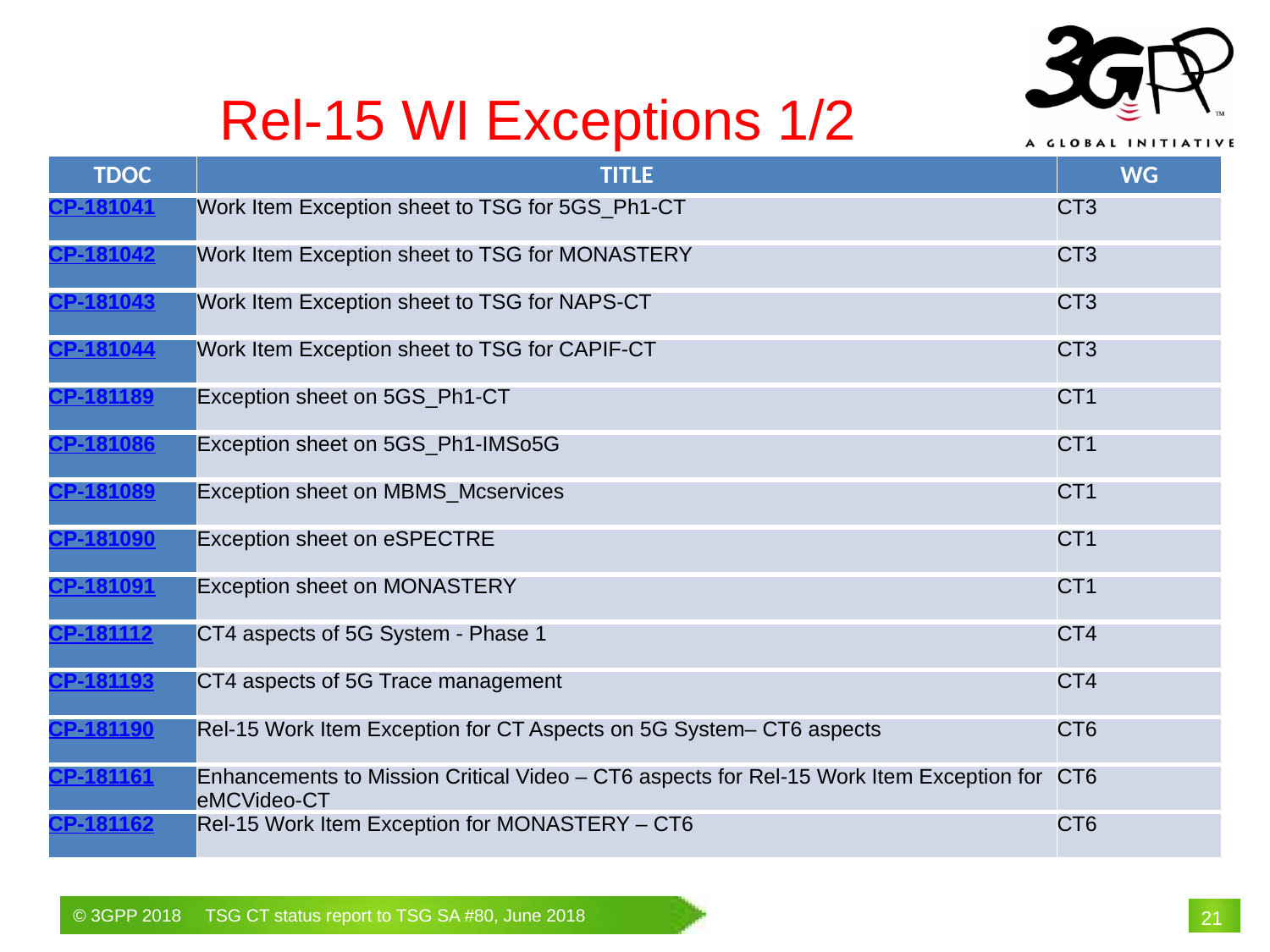

Rel-15 WI Exceptions 1/2
| TDOC | TITLE | WG |
| --- | --- | --- |
| CP-181041 | Work Item Exception sheet to TSG for 5GS\_Ph1-CT | CT3 |
| CP-181042 | Work Item Exception sheet to TSG for MONASTERY | CT3 |
| CP-181043 | Work Item Exception sheet to TSG for NAPS-CT | CT3 |
| CP-181044 | Work Item Exception sheet to TSG for CAPIF-CT | CT3 |
| CP-181189 | Exception sheet on 5GS\_Ph1-CT | CT1 |
| CP-181086 | Exception sheet on 5GS\_Ph1-IMSo5G | CT1 |
| CP-181089 | Exception sheet on MBMS\_Mcservices | CT1 |
| CP-181090 | Exception sheet on eSPECTRE | CT1 |
| CP-181091 | Exception sheet on MONASTERY | CT1 |
| CP-181112 | CT4 aspects of 5G System - Phase 1 | CT4 |
| CP-181193 | CT4 aspects of 5G Trace management | CT4 |
| CP-181190 | Rel-15 Work Item Exception for CT Aspects on 5G System– CT6 aspects | CT6 |
| CP-181161 | Enhancements to Mission Critical Video – CT6 aspects for Rel-15 Work Item Exception for eMCVideo-CT | CT6 |
| CP-181162 | Rel-15 Work Item Exception for MONASTERY – CT6 | CT6 |

# 21